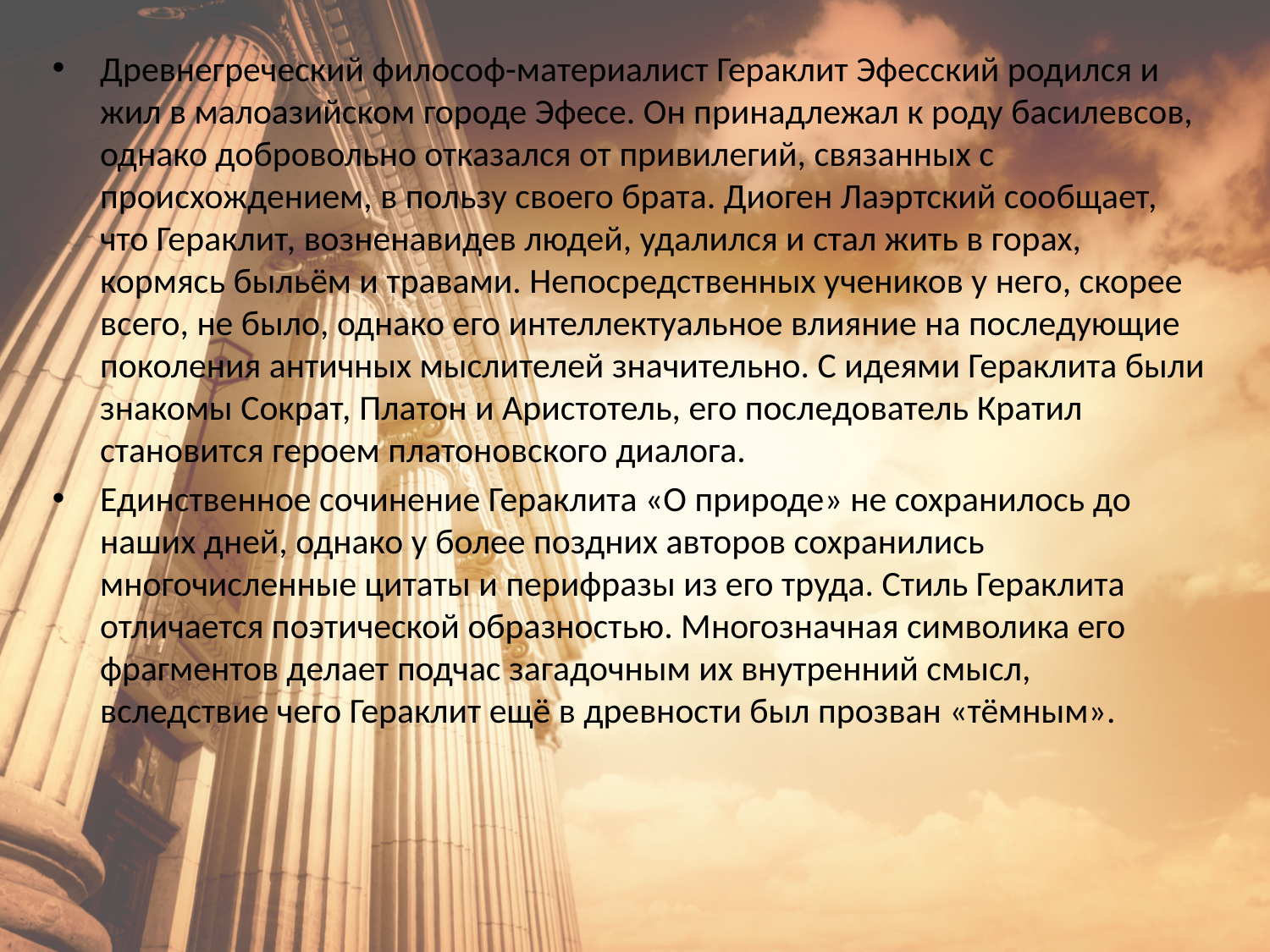

Древнегреческий философ-материалист Гераклит Эфесский родился и жил в малоазийском городе Эфесе. Он принадлежал к роду басилевсов, однако добровольно отказался от привилегий, связанных с происхождением, в пользу своего брата. Диоген Лаэртский сообщает, что Гераклит, возненавидев людей, удалился и стал жить в горах, кормясь быльём и травами. Непосредственных учеников у него, скорее всего, не было, однако его интеллектуальное влияние на последующие поколения античных мыслителей значительно. С идеями Гераклита были знакомы Сократ, Платон и Аристотель, его последователь Кратил становится героем платоновского диалога.
Единственное сочинение Гераклита «О природе» не сохранилось до наших дней, однако у более поздних авторов сохранились многочисленные цитаты и перифразы из его труда. Стиль Гераклита отличается поэтической образностью. Многозначная символика его фрагментов делает подчас загадочным их внутренний смысл, вследствие чего Гераклит ещё в древности был прозван «тёмным».